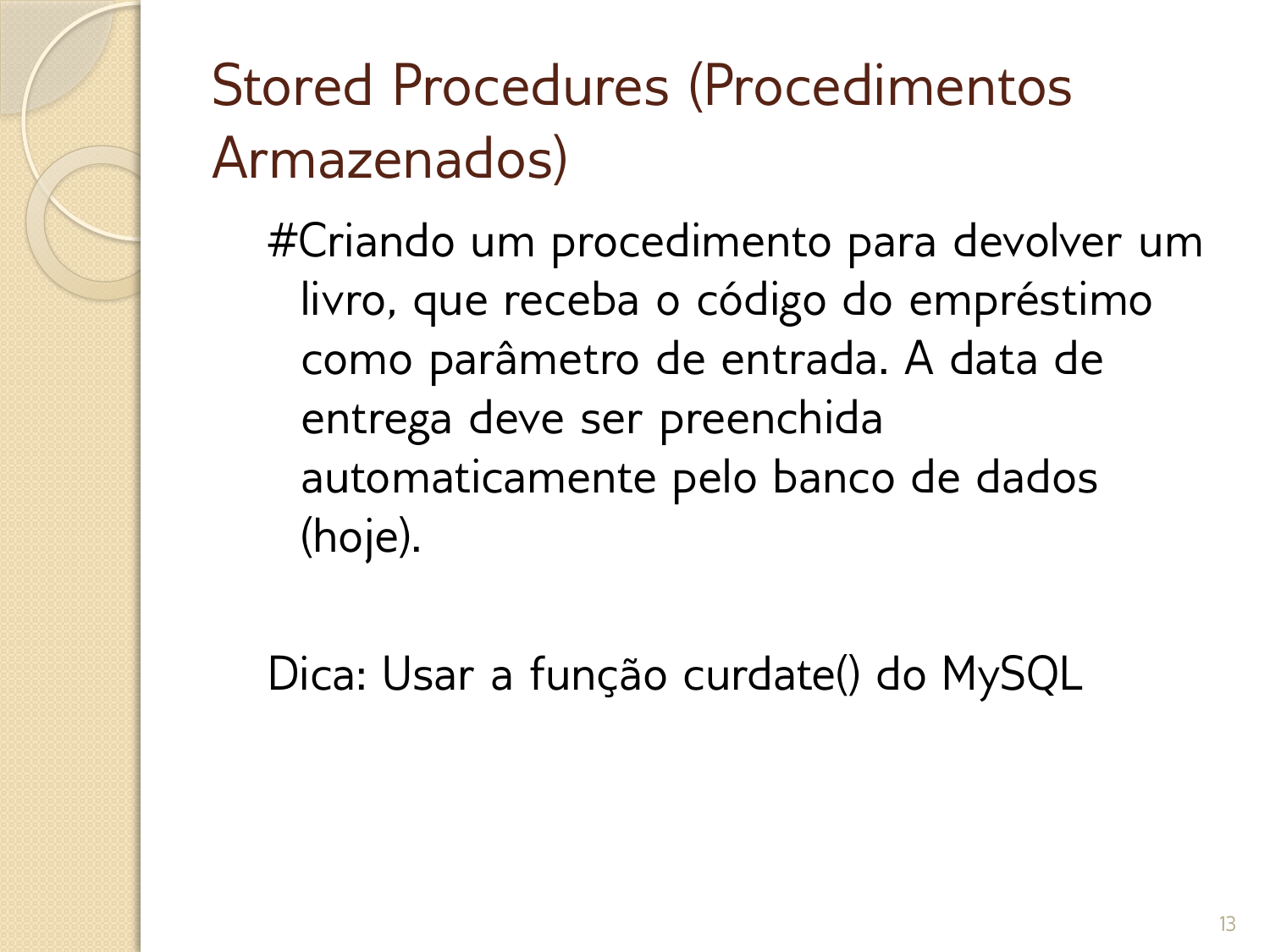

# Stored Procedures (Procedimentos Armazenados)
#Criando um procedimento para devolver um livro, que receba o código do empréstimo como parâmetro de entrada. A data de entrega deve ser preenchida automaticamente pelo banco de dados (hoje).

Dica: Usar a função curdate() do MySQL

13